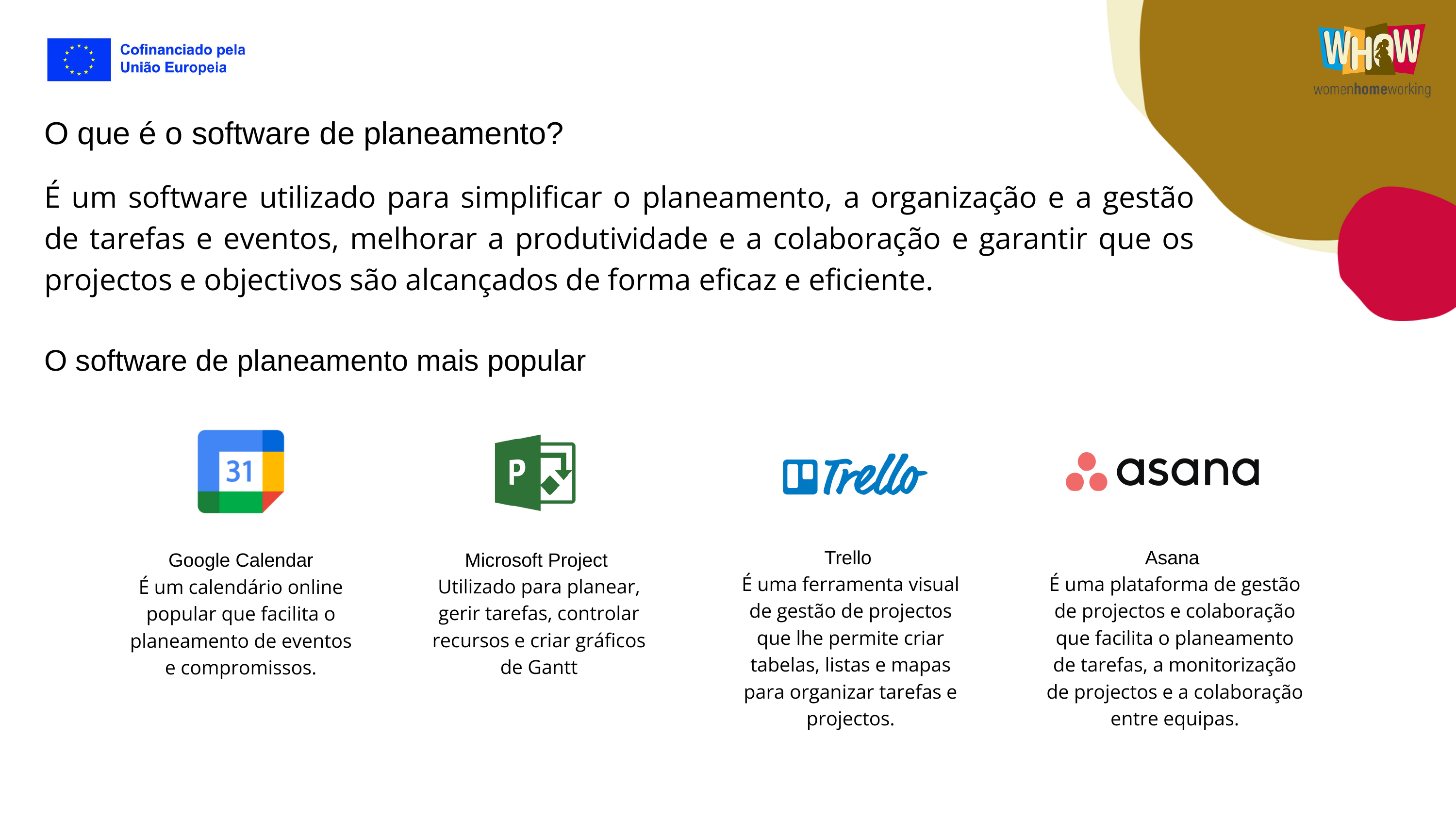

O que é o software de planeamento?
É um software utilizado para simplificar o planeamento, a organização e a gestão de tarefas e eventos, melhorar a produtividade e a colaboração e garantir que os projectos e objectivos são alcançados de forma eficaz e eficiente.
O software de planeamento mais popular

Google Calendar
É um calendário online popular que facilita o planeamento de eventos e compromissos.
Trello
É uma ferramenta visual de gestão de projectos que lhe permite criar tabelas, listas e mapas para organizar tarefas e projectos.
Asana
É uma plataforma de gestão de projectos e colaboração que facilita o planeamento de tarefas, a monitorização de projectos e a colaboração entre equipas.
Microsoft Project
Utilizado para planear, gerir tarefas, controlar recursos e criar gráficos de Gantt